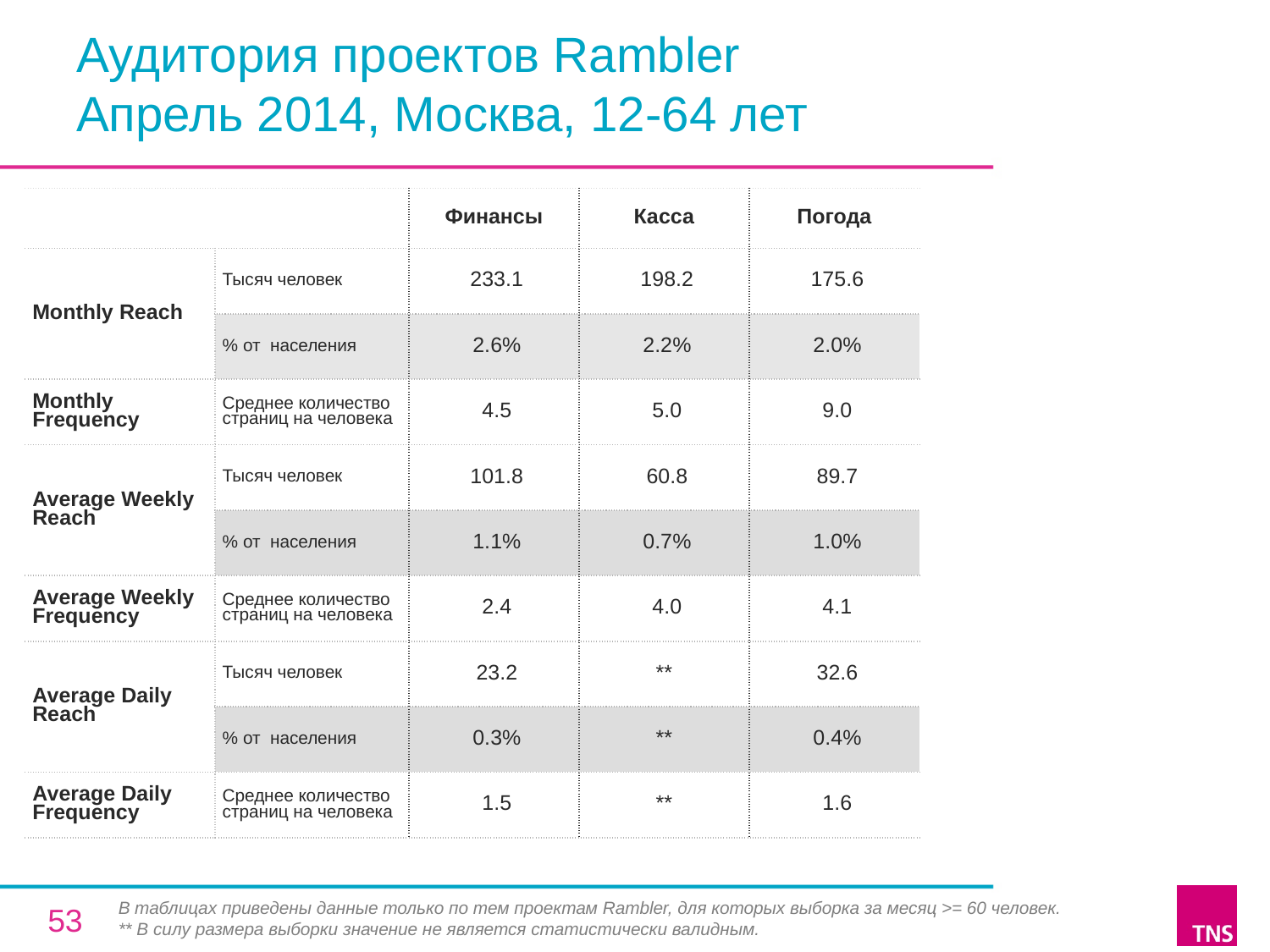

# Аудитория проектов Rambler Апрель 2014, Москва, 12-64 лет
|  |  | Финансы | Касса | Погода |
| --- | --- | --- | --- | --- |
| Monthly Reach | Тысяч человек | 233.1 | 198.2 | 175.6 |
|  | % от населения | 2.6% | 2.2% | 2.0% |
| Monthly Frequency | Среднее количество страниц на человека | 4.5 | 5.0 | 9.0 |
| Average Weekly Reach | Тысяч человек | 101.8 | 60.8 | 89.7 |
|  | % от населения | 1.1% | 0.7% | 1.0% |
| Average Weekly Frequency | Среднее количество страниц на человека | 2.4 | 4.0 | 4.1 |
| Average Daily Reach | Тысяч человек | 23.2 | \*\* | 32.6 |
|  | % от населения | 0.3% | \*\* | 0.4% |
| Average Daily Frequency | Среднее количество страниц на человека | 1.5 | \*\* | 1.6 |
В таблицах приведены данные только по тем проектам Rambler, для которых выборка за месяц >= 60 человек.
** В силу размера выборки значение не является статистически валидным.
53